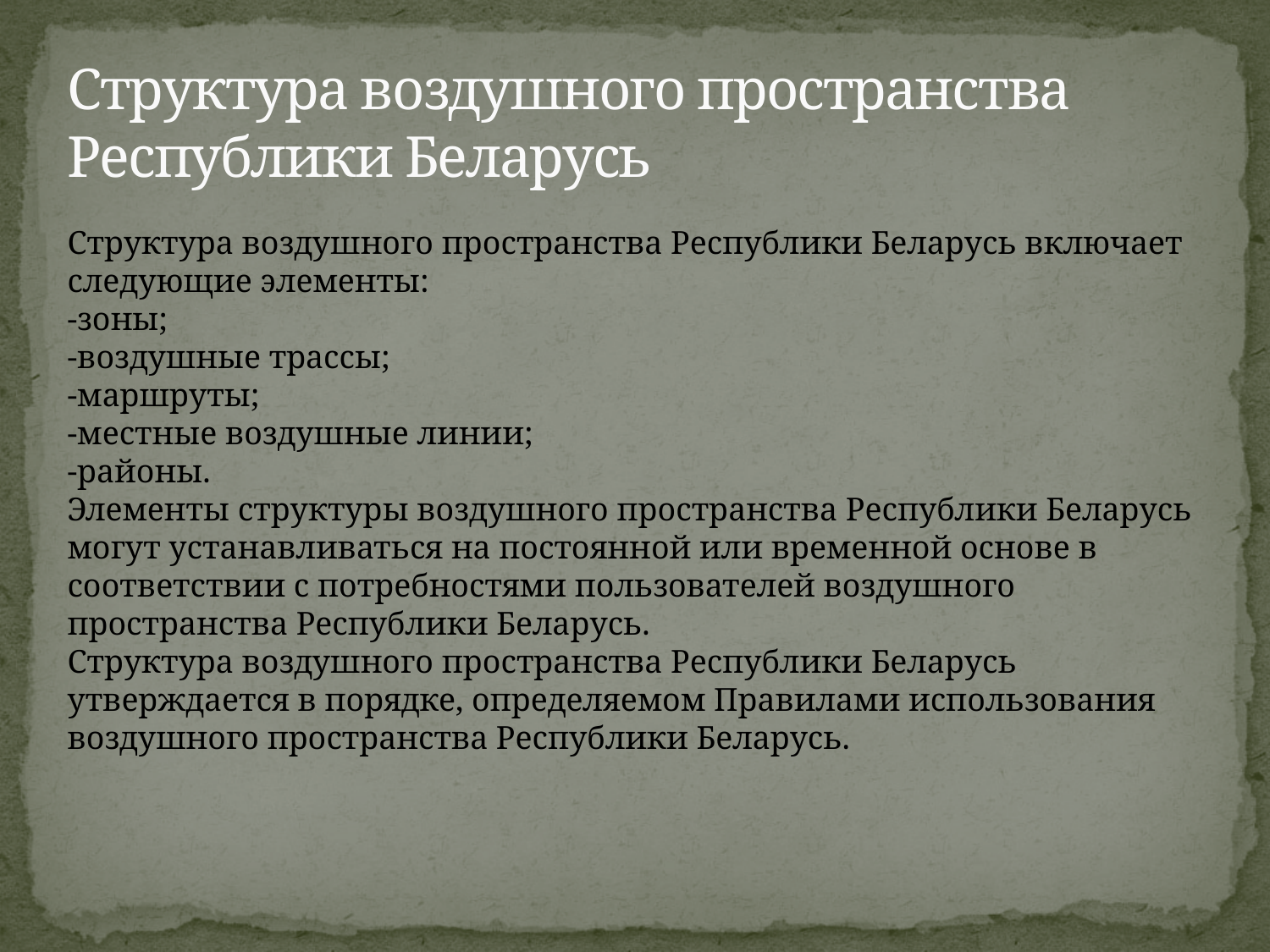

# Структура воздушного пространства Республики Беларусь
Структура воздушного пространства Республики Беларусь включает следующие элементы:
-зоны;
-воздушные трассы;
-маршруты;
-местные воздушные линии;
-районы.
Элементы структуры воздушного пространства Республики Беларусь могут устанавливаться на постоянной или временной основе в соответствии с потребностями пользователей воздушного пространства Республики Беларусь.
Структура воздушного пространства Республики Беларусь утверждается в порядке, определяемом Правилами использования воздушного пространства Республики Беларусь.